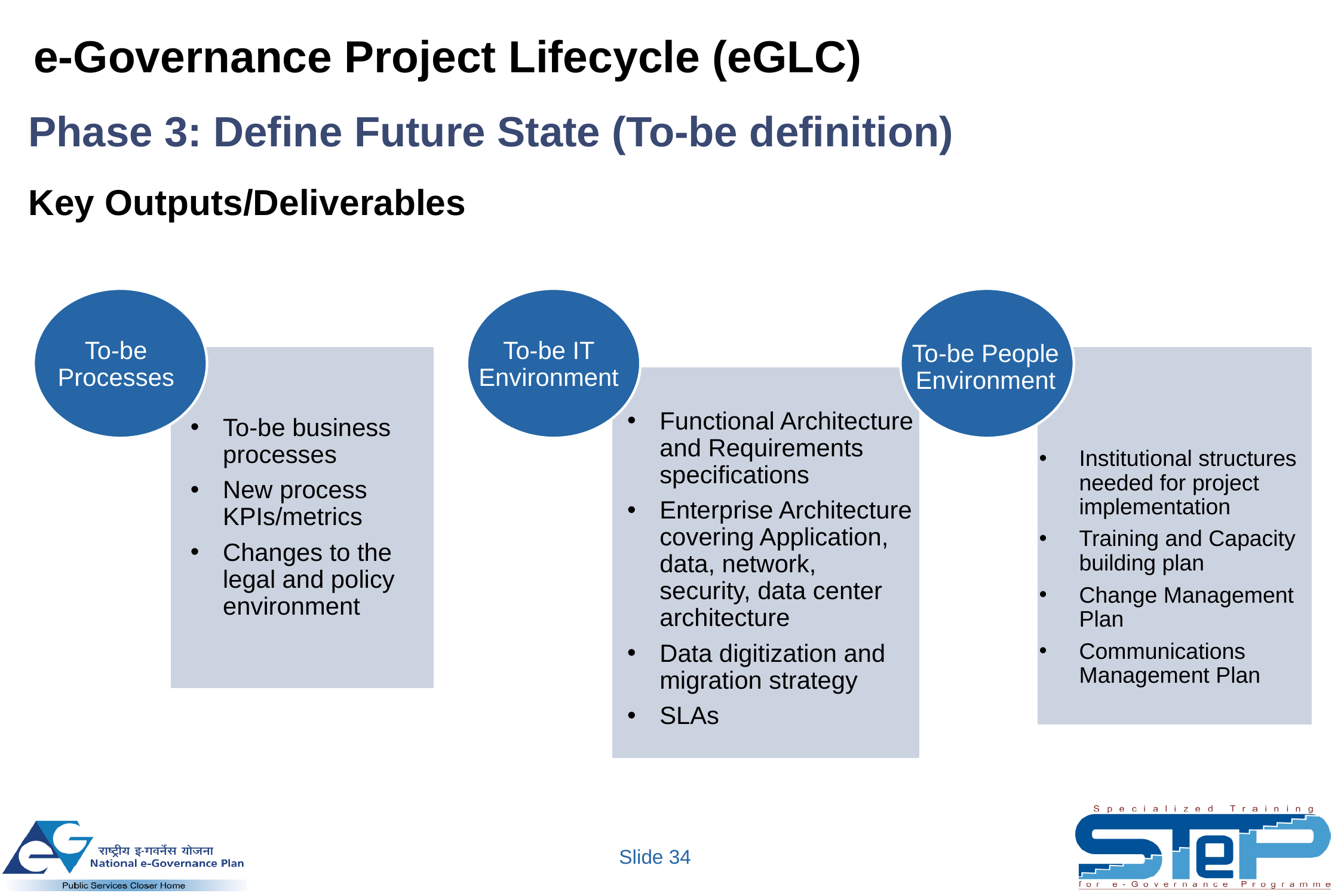

# e-Governance Project Lifecycle (eGLC)
Phase 3: Define Future State (To-be definition)
Key Outputs/Deliverables

To-be Processes

To-be IT Environment

To-be People Environment
Institutional structures needed for project implementation
Training and Capacity building plan
Change Management Plan
Communications Management Plan

To-be business processes
New process KPIs/metrics
Changes to the legal and policy environment

Functional Architecture and Requirements specifications
Enterprise Architecture covering Application, data, network, security, data center architecture
Data digitization and migration strategy
SLAs